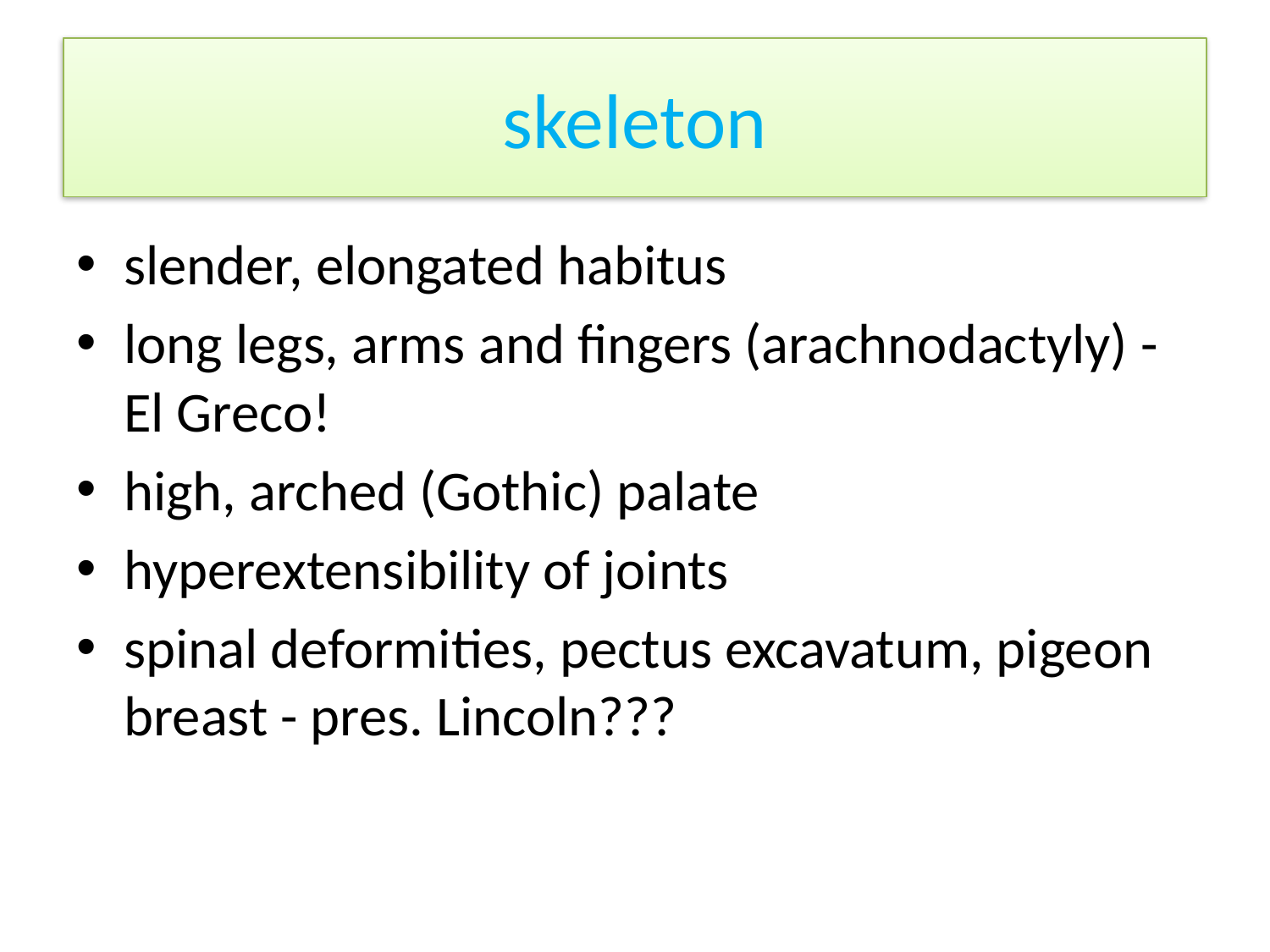

# skeleton
slender, elongated habitus
long legs, arms and fingers (arachnodactyly) - El Greco!
high, arched (Gothic) palate
hyperextensibility of joints
spinal deformities, pectus excavatum, pigeon breast - pres. Lincoln???